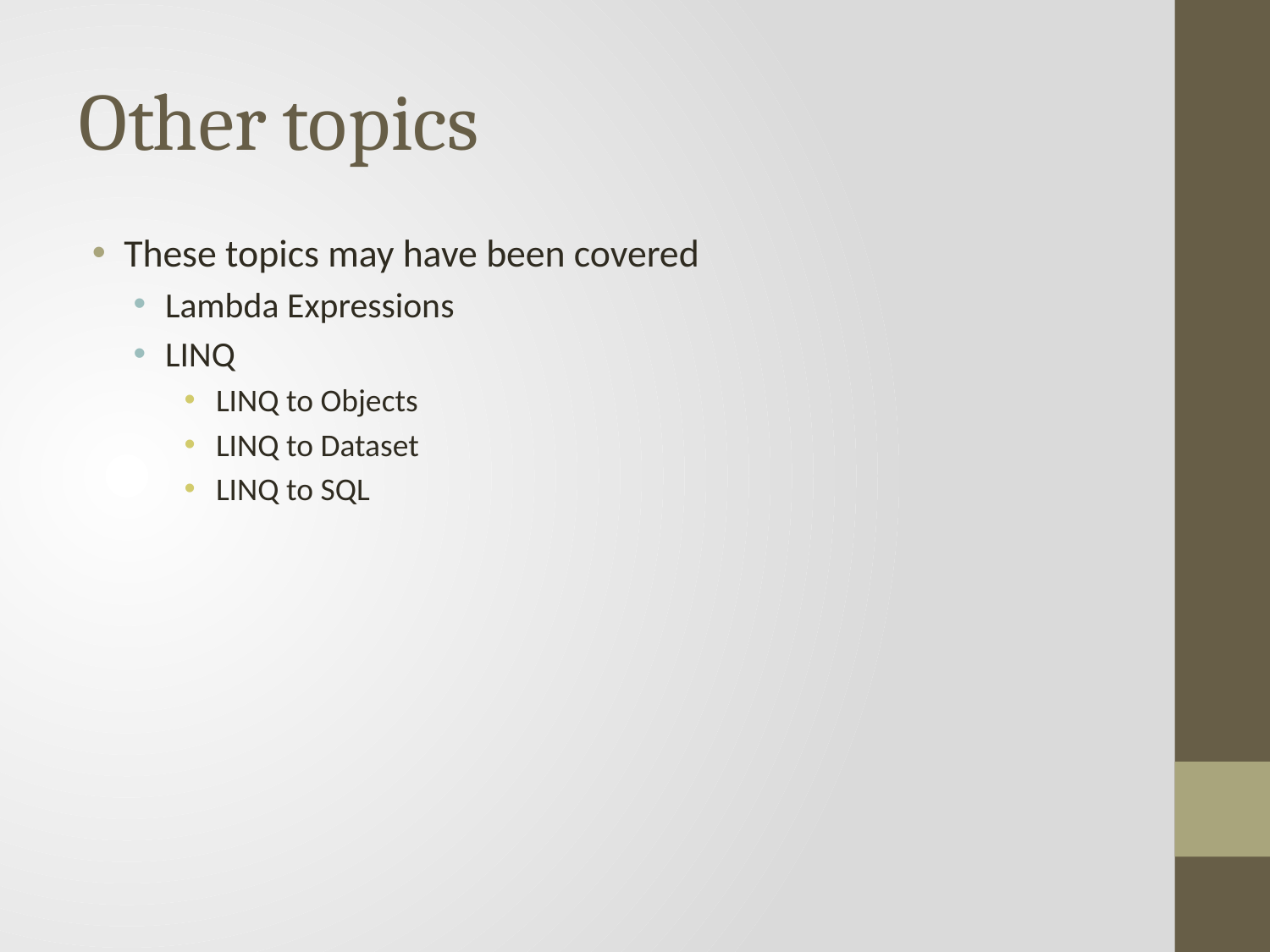

# Other topics
These topics may have been covered
Lambda Expressions
LINQ
LINQ to Objects
LINQ to Dataset
LINQ to SQL